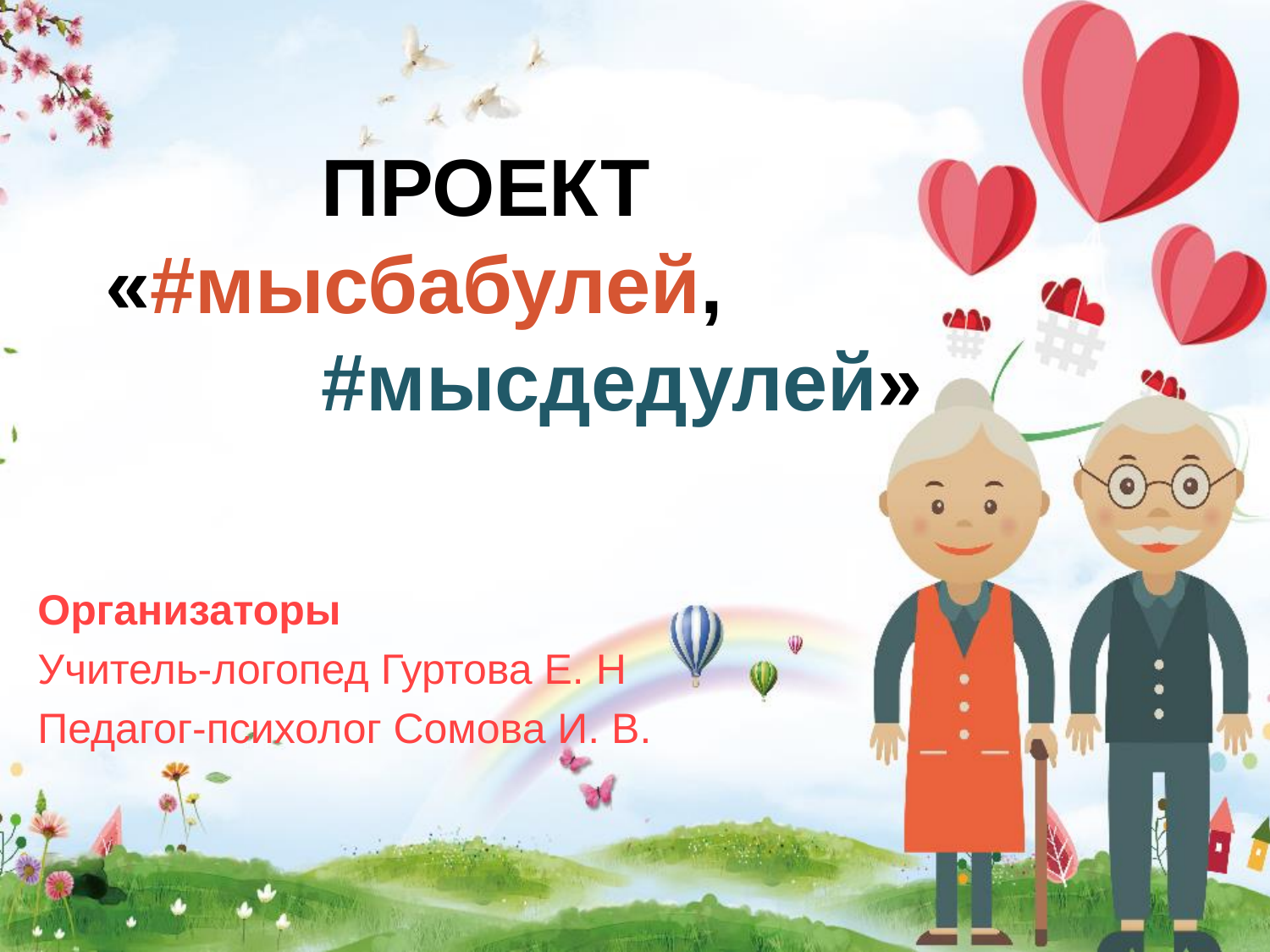

# ПРОЕКТ «#мысбабулей, #мысдедулей»
Организаторы
Учитель-логопед Гуртова Е. Н
Педагог-психолог Сомова И. В.